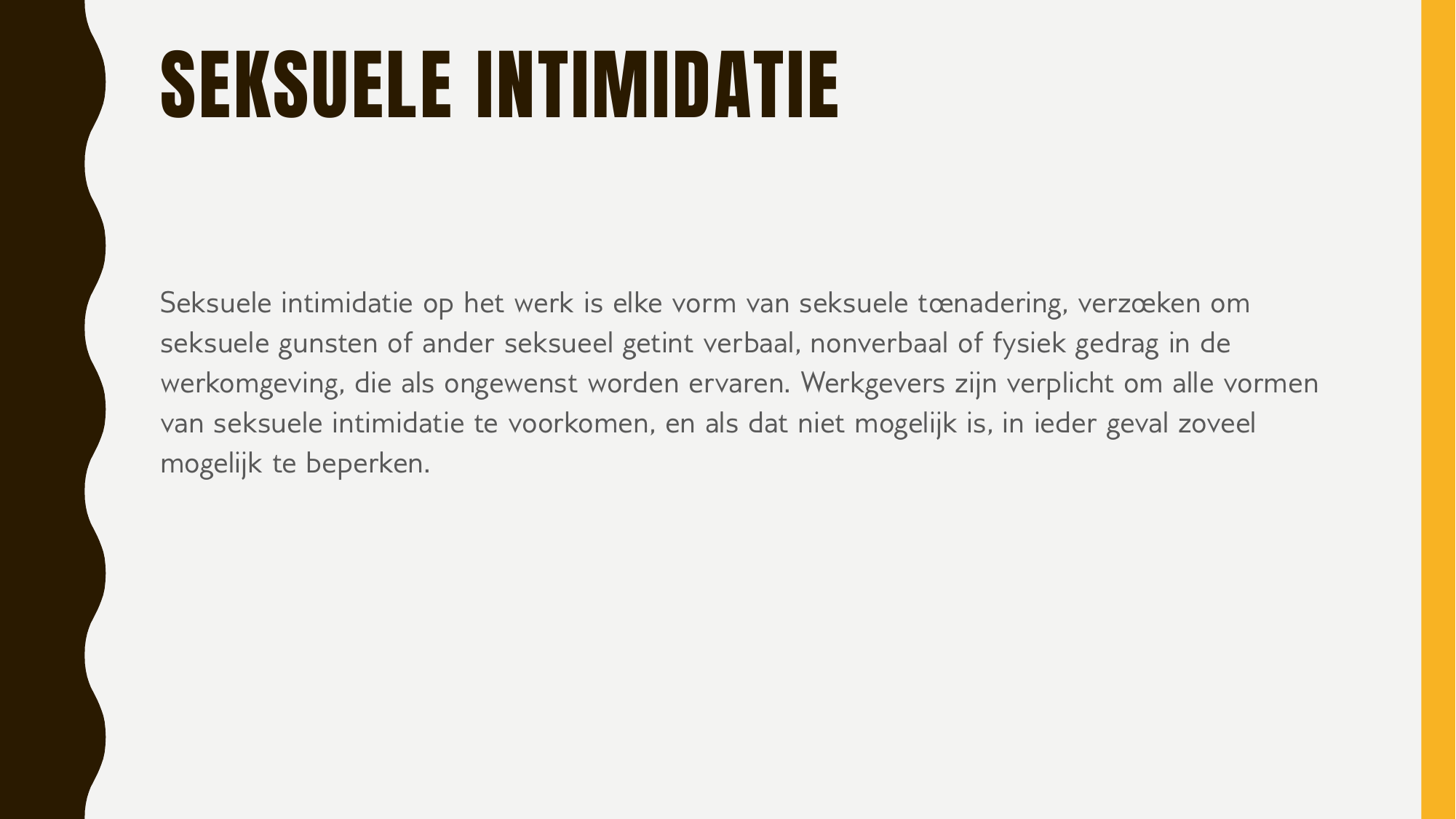

# Seksuele intimidatie
Seksuele intimidatie op het werk is elke vorm van seksuele toenadering, verzoeken om seksuele gunsten of ander seksueel getint verbaal, nonverbaal of fysiek gedrag in de werkomgeving, die als ongewenst worden ervaren. Werkgevers zijn verplicht om alle vormen van seksuele intimidatie te voorkomen, en als dat niet mogelijk is, in ieder geval zoveel mogelijk te beperken.